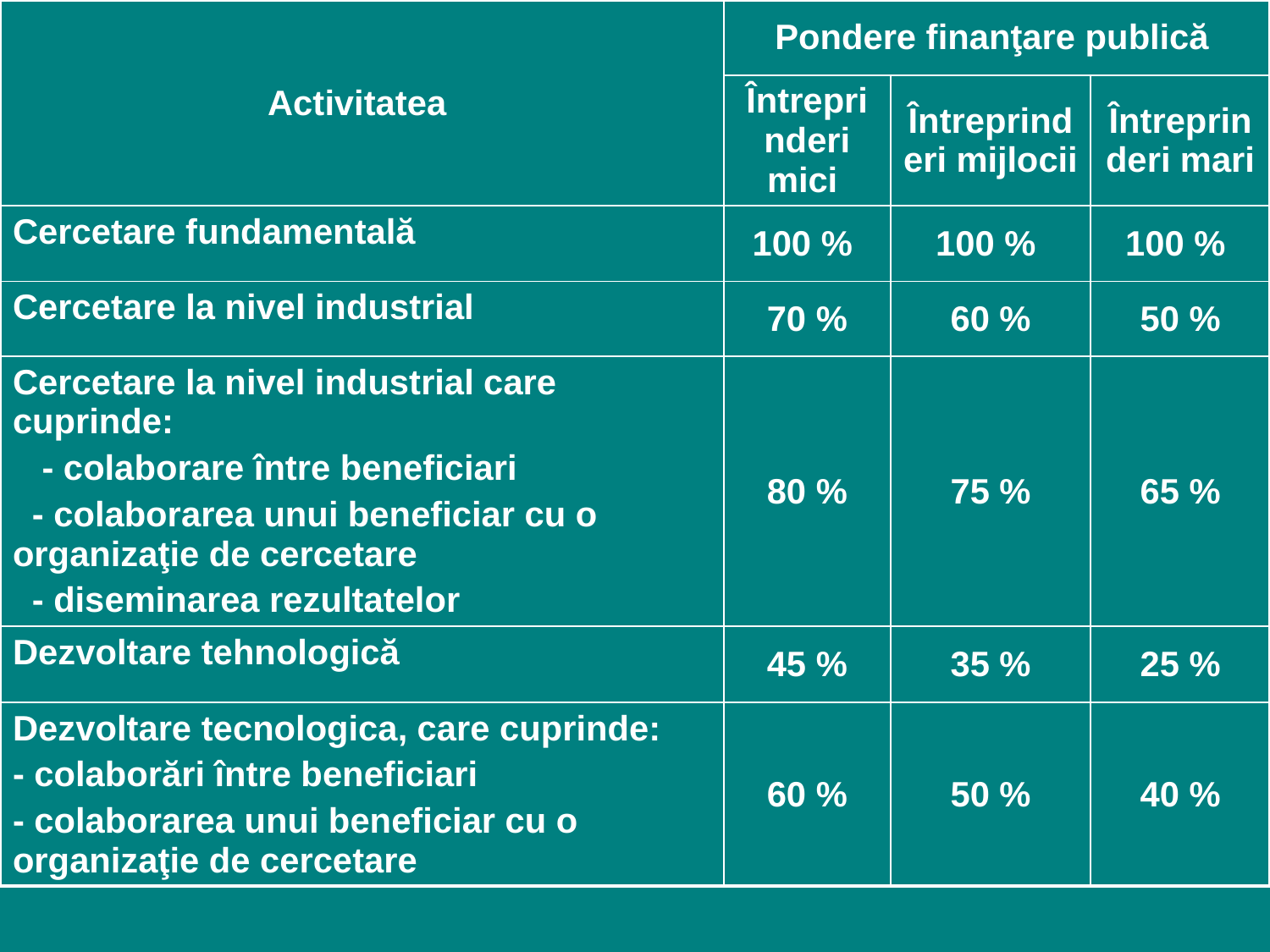

| Activitatea | Pondere finanţare publică |  |  |
| --- | --- | --- | --- |
|  | Întreprinderi mici | Întreprinderi mijlocii | Întreprinderi mari |
| Cercetare fundamentală | 100 % | 100 % | 100 % |
| Cercetare la nivel industrial | 70 % | 60 % | 50 % |
| Cercetare la nivel industrial care cuprinde: - colaborare între beneficiari - colaborarea unui beneficiar cu o organizaţie de cercetare - diseminarea rezultatelor | 80 % | 75 % | 65 % |
| Dezvoltare tehnologică | 45 % | 35 % | 25 % |
| Dezvoltare tecnologica, care cuprinde: - colaborări între beneficiari - colaborarea unui beneficiar cu o organizaţie de cercetare | 60 % | 50 % | 40 % |